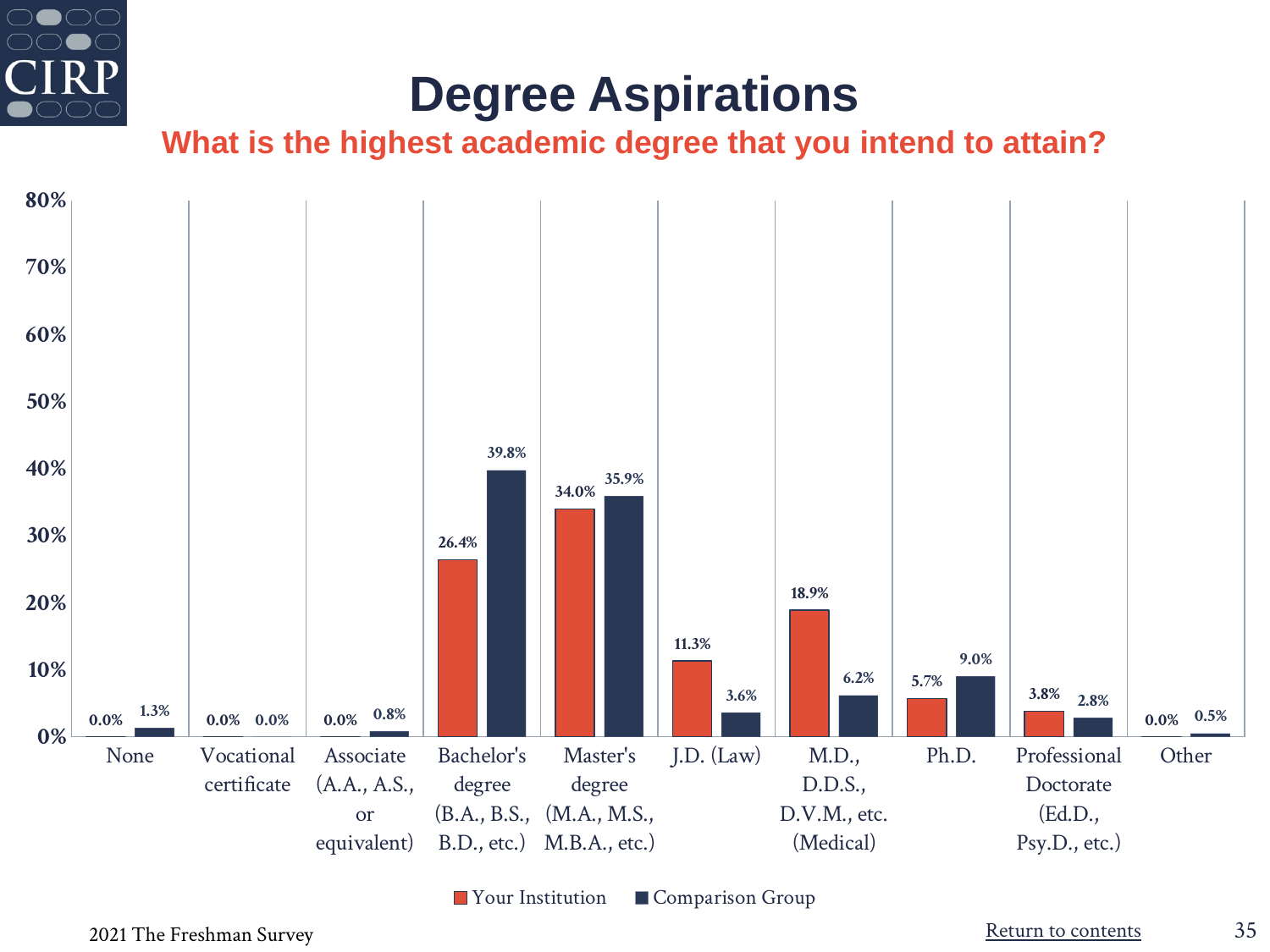

# Degree Aspirations What is the highest academic degree that you intend to attain?

### Chart

| Category | Your Institution | Comparison Group |
|---|---|---|
| None | 0.0 | 0.013 |
| Vocational certificate | 0.0 | 0.0 |
| Associate (A.A., A.S., or equivalent) | 0.0 | 0.008 |
| Bachelor's degree (B.A., B.S., B.D., etc.) | 0.264 | 0.398 |
| Master's degree (M.A., M.S., M.B.A., etc.) | 0.34 | 0.359 |
| J.D. (Law) | 0.113 | 0.036 |
| M.D., D.D.S., D.V.M., etc. (Medical) | 0.189 | 0.062 |
| Ph.D. | 0.057 | 0.09 |
| Professional Doctorate (Ed.D., Psy.D., etc.) | 0.038 | 0.028 |
| Other | 0.0 | 0.005 |
2021 The Freshman Survey
Return to contents
35